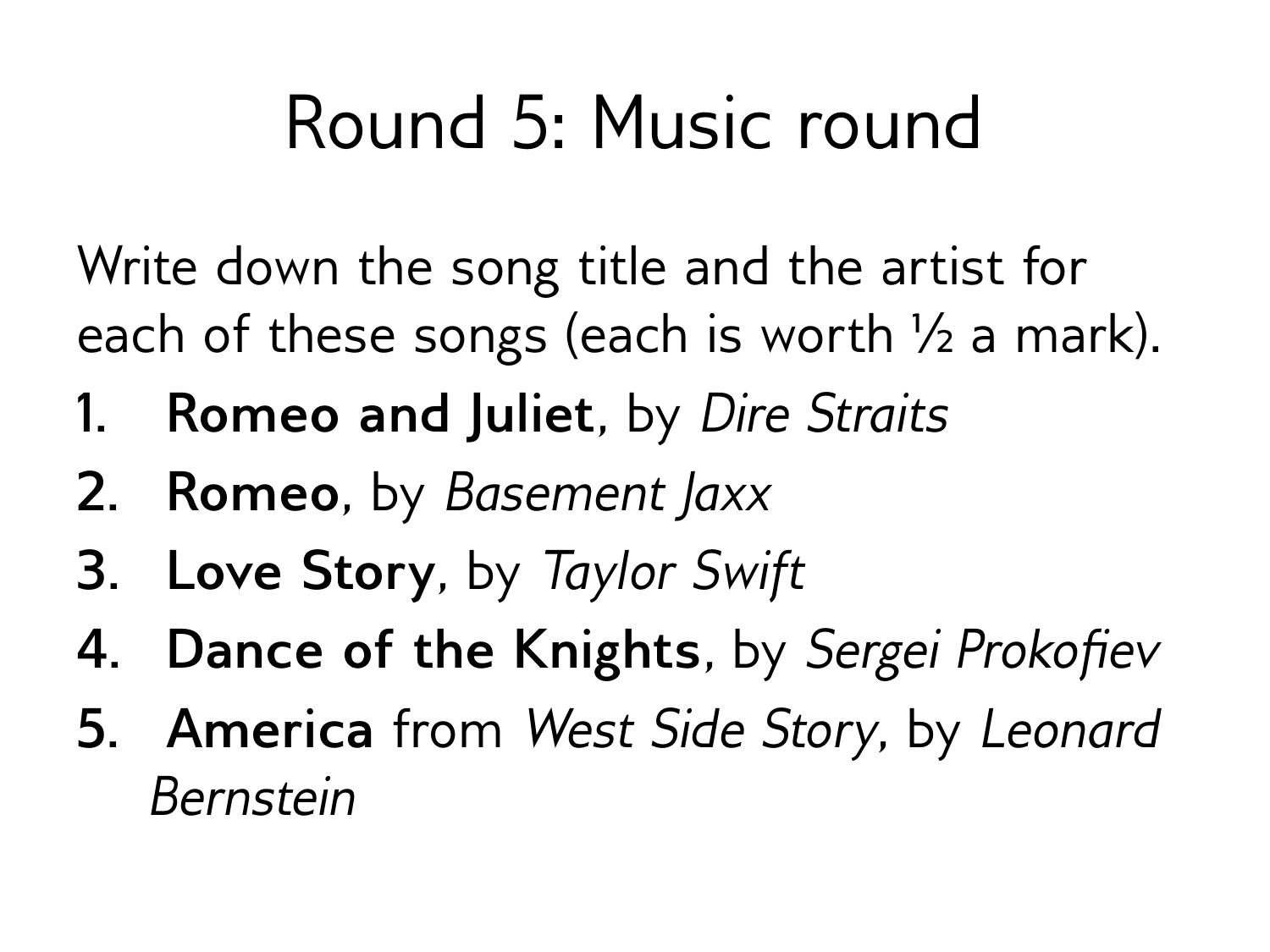

# Round 5: Music round
Write down the song title and the artist for each of these songs (each is worth ½ a mark).
 Romeo and Juliet, by Dire Straits
 Romeo, by Basement Jaxx
 Love Story, by Taylor Swift
 Dance of the Knights, by Sergei Prokofiev
 America from West Side Story, by Leonard Bernstein